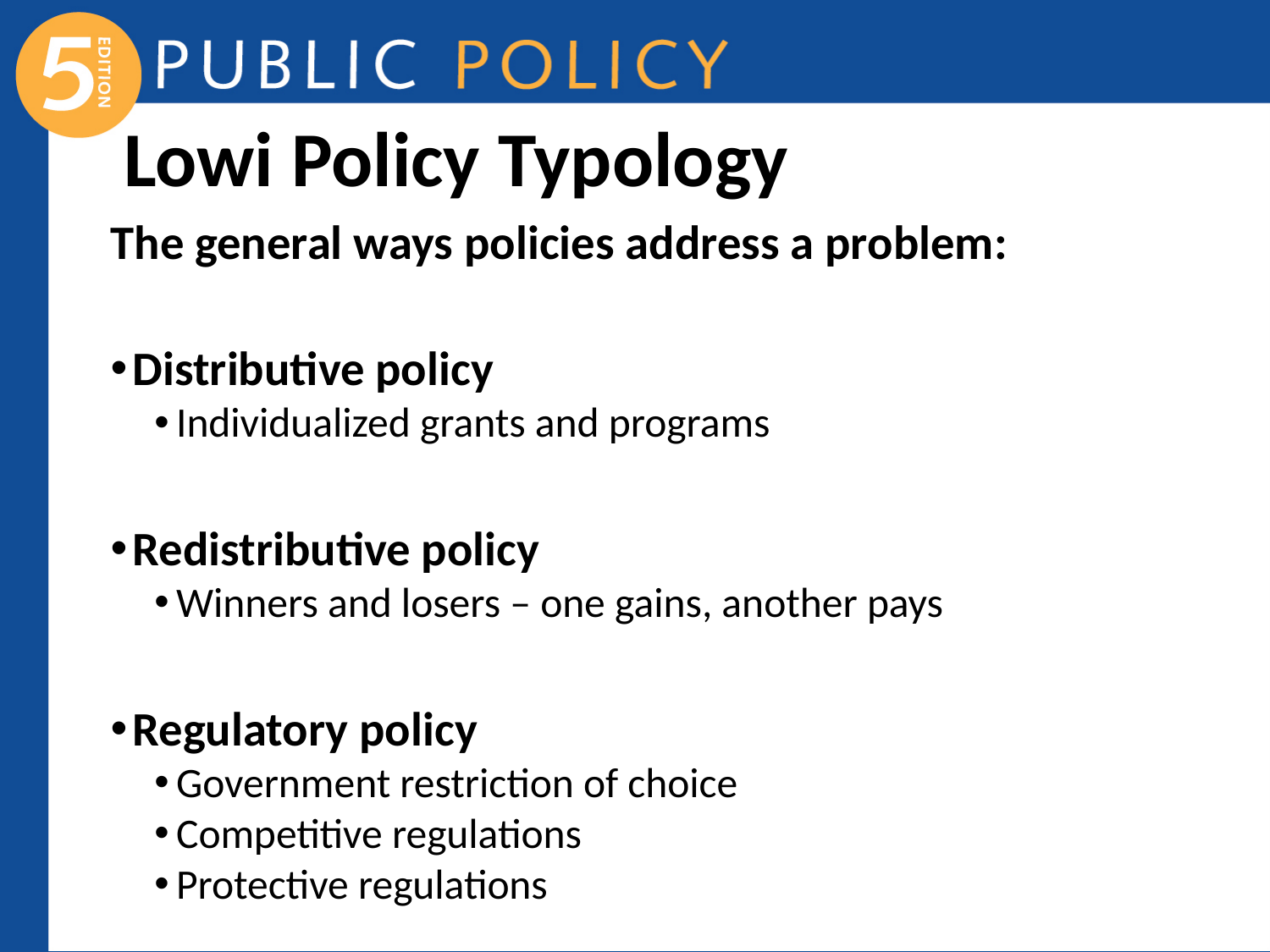

# Lowi Policy Typology
The general ways policies address a problem:

Distributive policy
Individualized grants and programs

Redistributive policy
Winners and losers – one gains, another pays

Regulatory policy
Government restriction of choice
Competitive regulations
Protective regulations